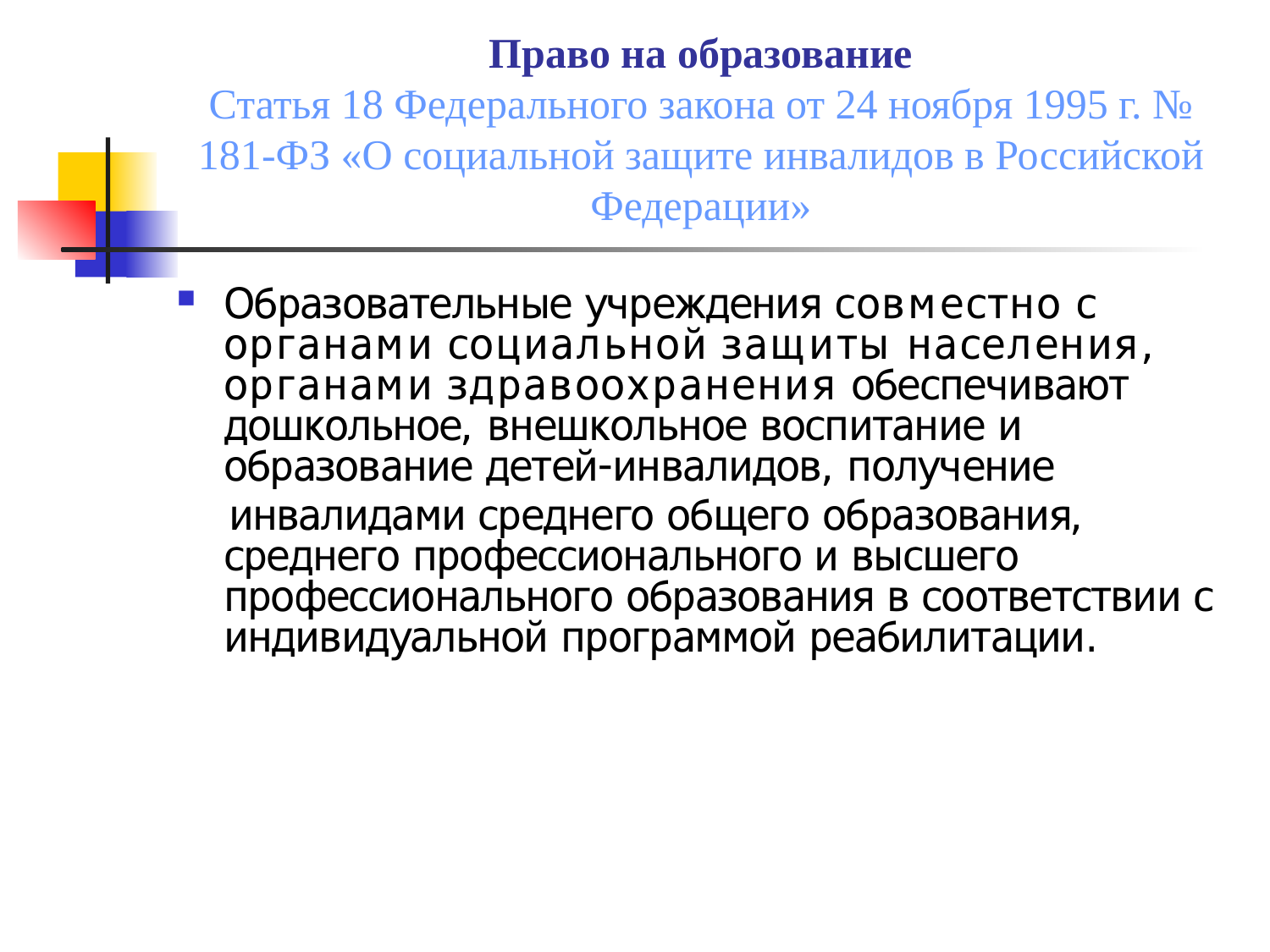

# Право на образование Статья 18 Федерального закона от 24 ноября 1995 г. № 181-ФЗ «О социальной защите инвалидов в Российской Федерации»
Образовательные учреждения совместно с органами социальной защиты населения, органами здравоохранения обеспечивают дошкольное, внешкольное воспитание и образование детей-инвалидов, получение
    инвалидами среднего общего образования, среднего профессионального и высшего профессионального образования в соответствии с индивидуальной программой реабилитации.